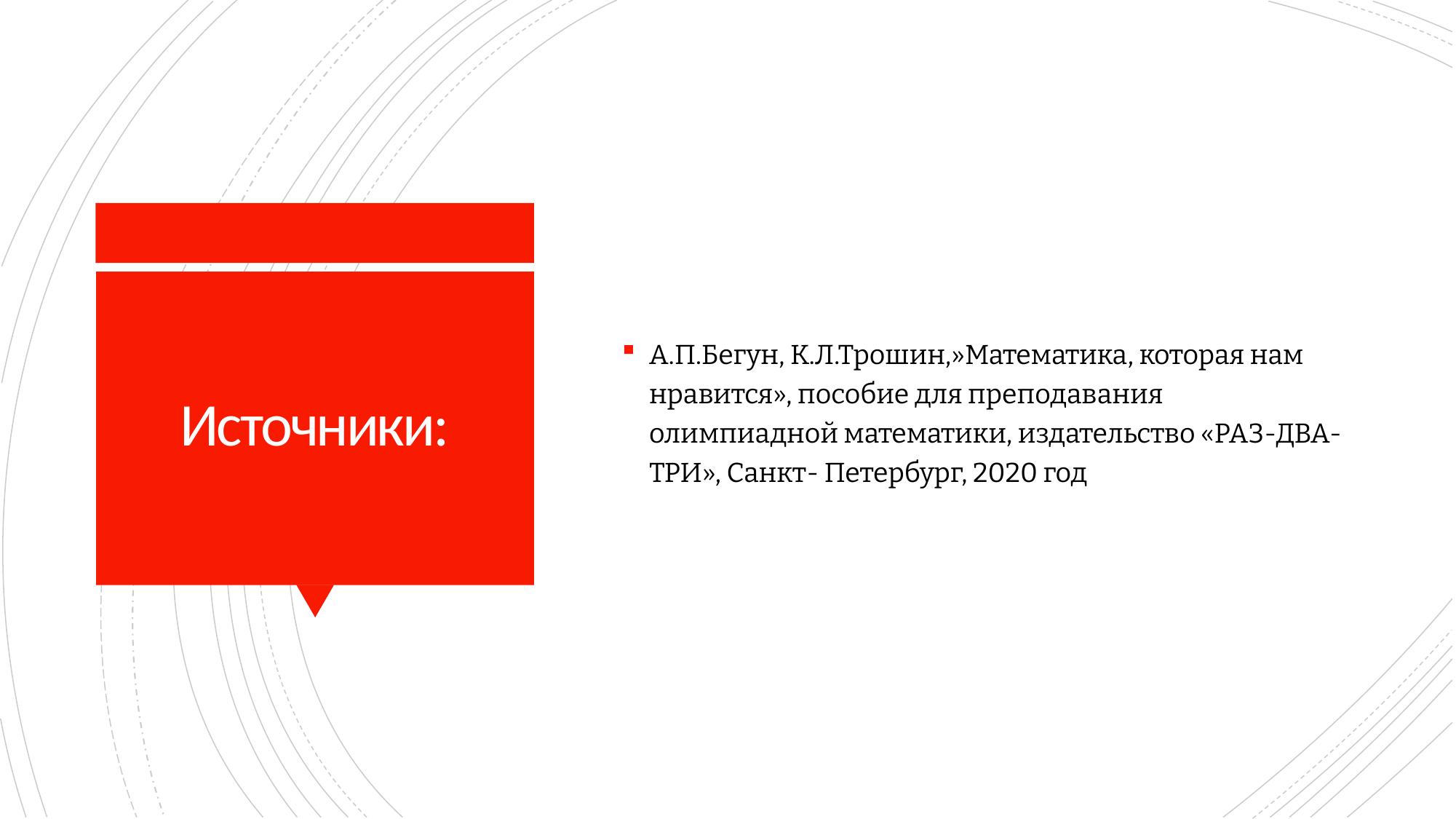

А.П.Бегун, К.Л.Трошин,»Математика, которая нам нравится», пособие для преподавания олимпиадной математики, издательство «РАЗ-ДВА-ТРИ», Санкт- Петербург, 2020 год
# Источники: